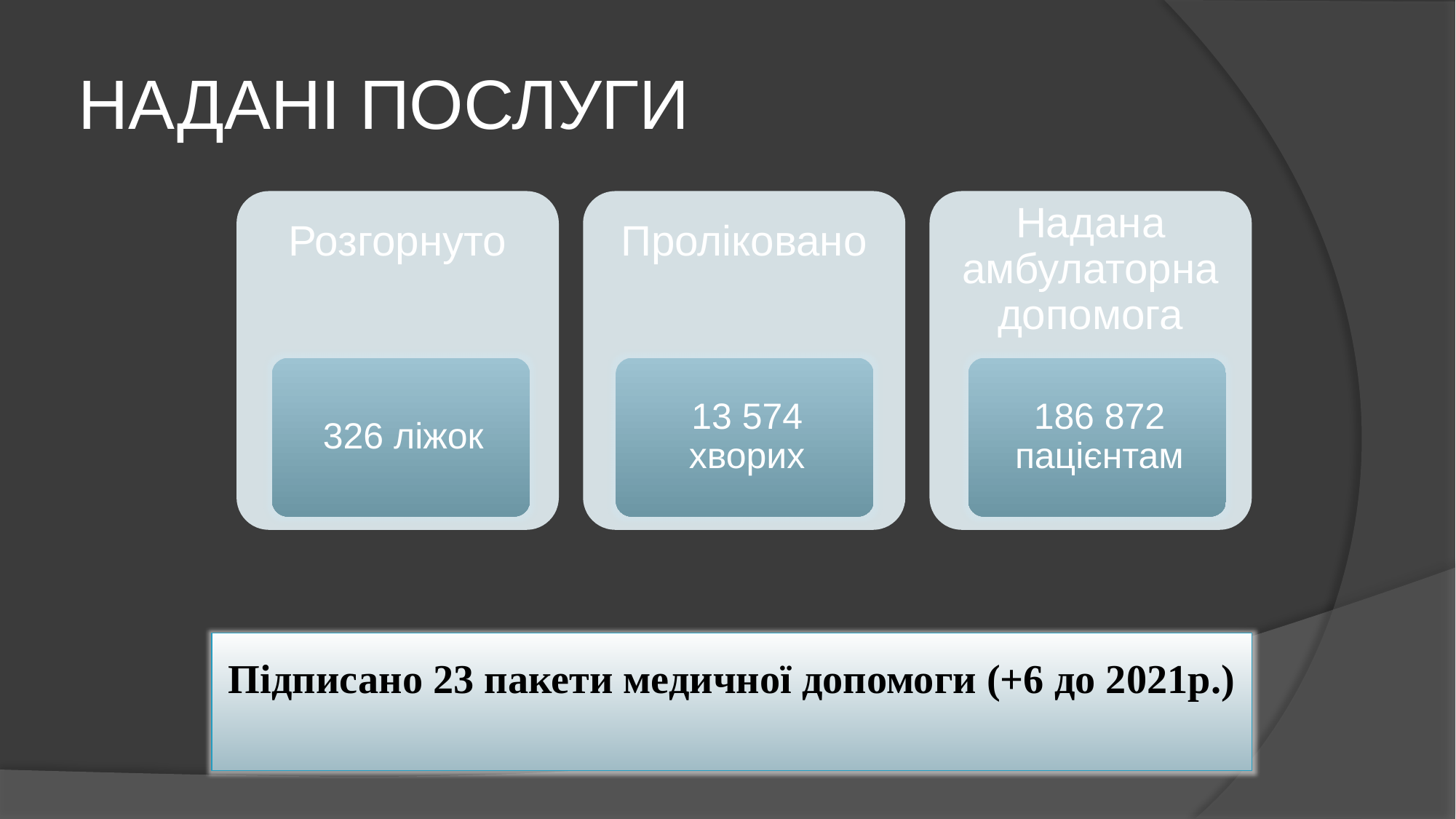

# НАДАНІ ПОСЛУГИ
Розгорнуто
326 ліжок
Проліковано
13 574 хворих

Надана амбулаторна допомога
186 872 пацієнтам
Підписано 23 пакети медичної допомоги (+6 до 2021р.)